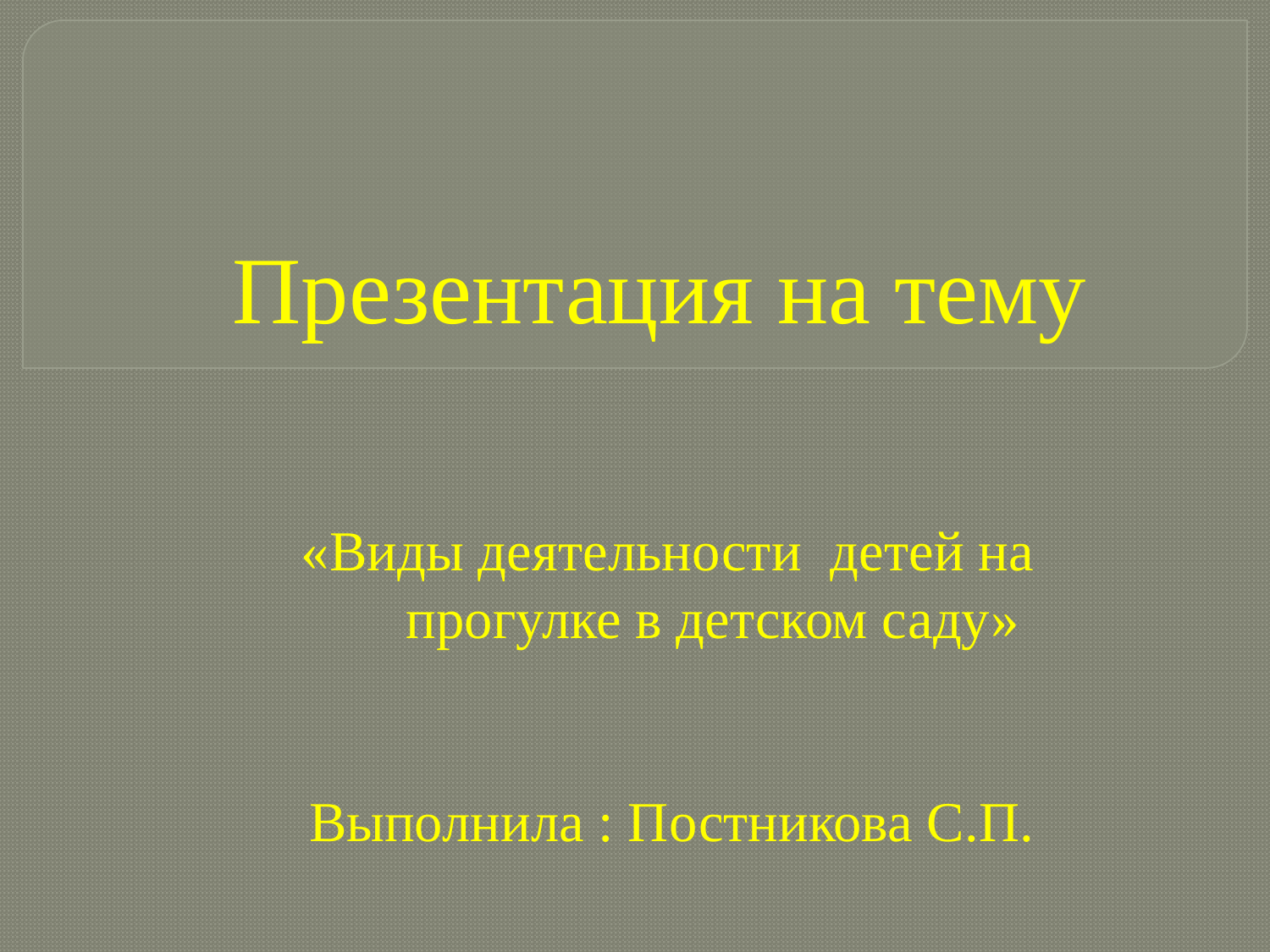

# Презентация на тему
«Виды деятельности  детей на прогулке в детском саду»

Выполнила : Постникова С.П.